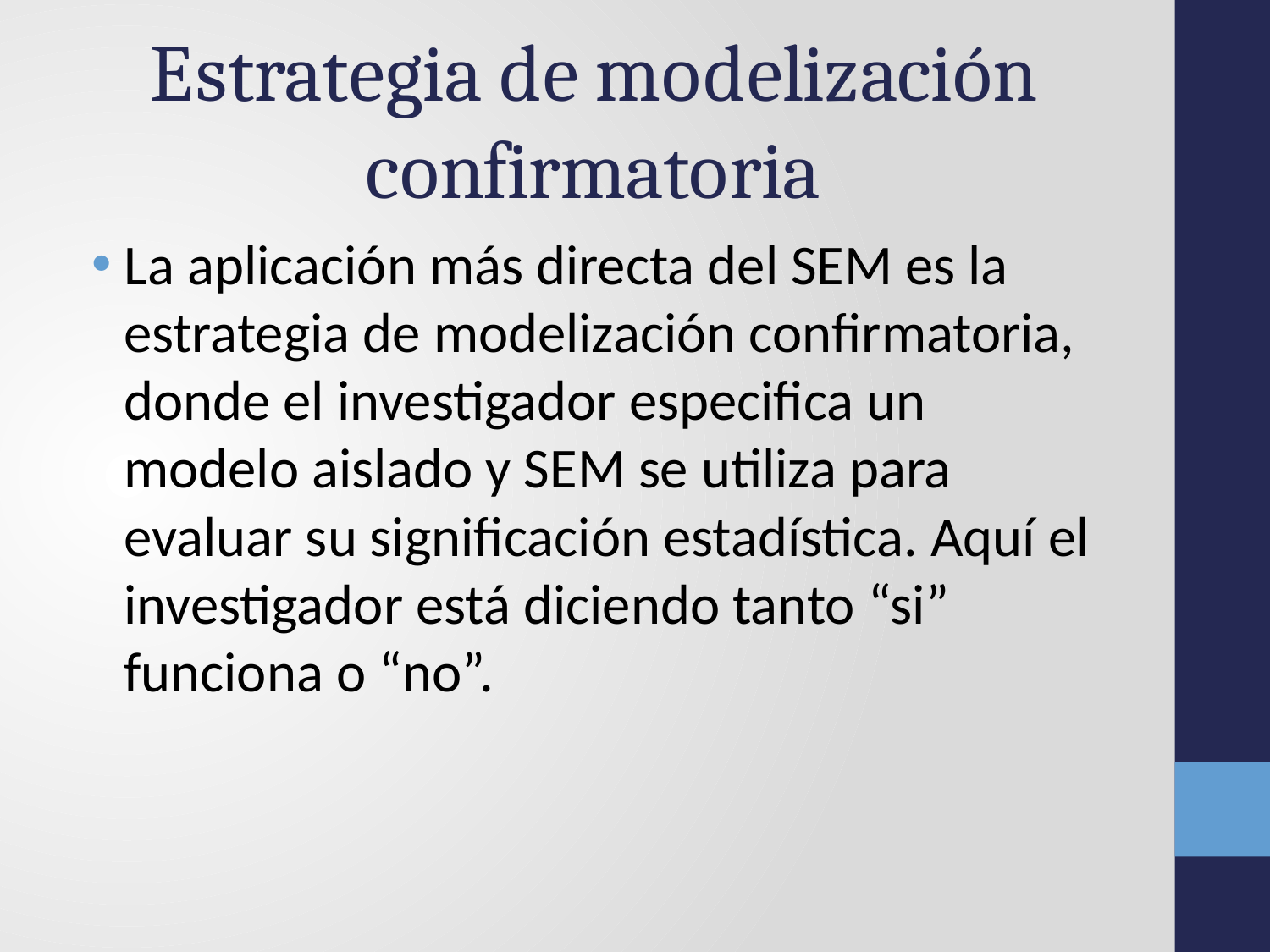

# Estrategia de modelización confirmatoria
La aplicación más directa del SEM es la estrategia de modelización confirmatoria, donde el investigador especifica un modelo aislado y SEM se utiliza para evaluar su significación estadística. Aquí el investigador está diciendo tanto “si” funciona o “no”.